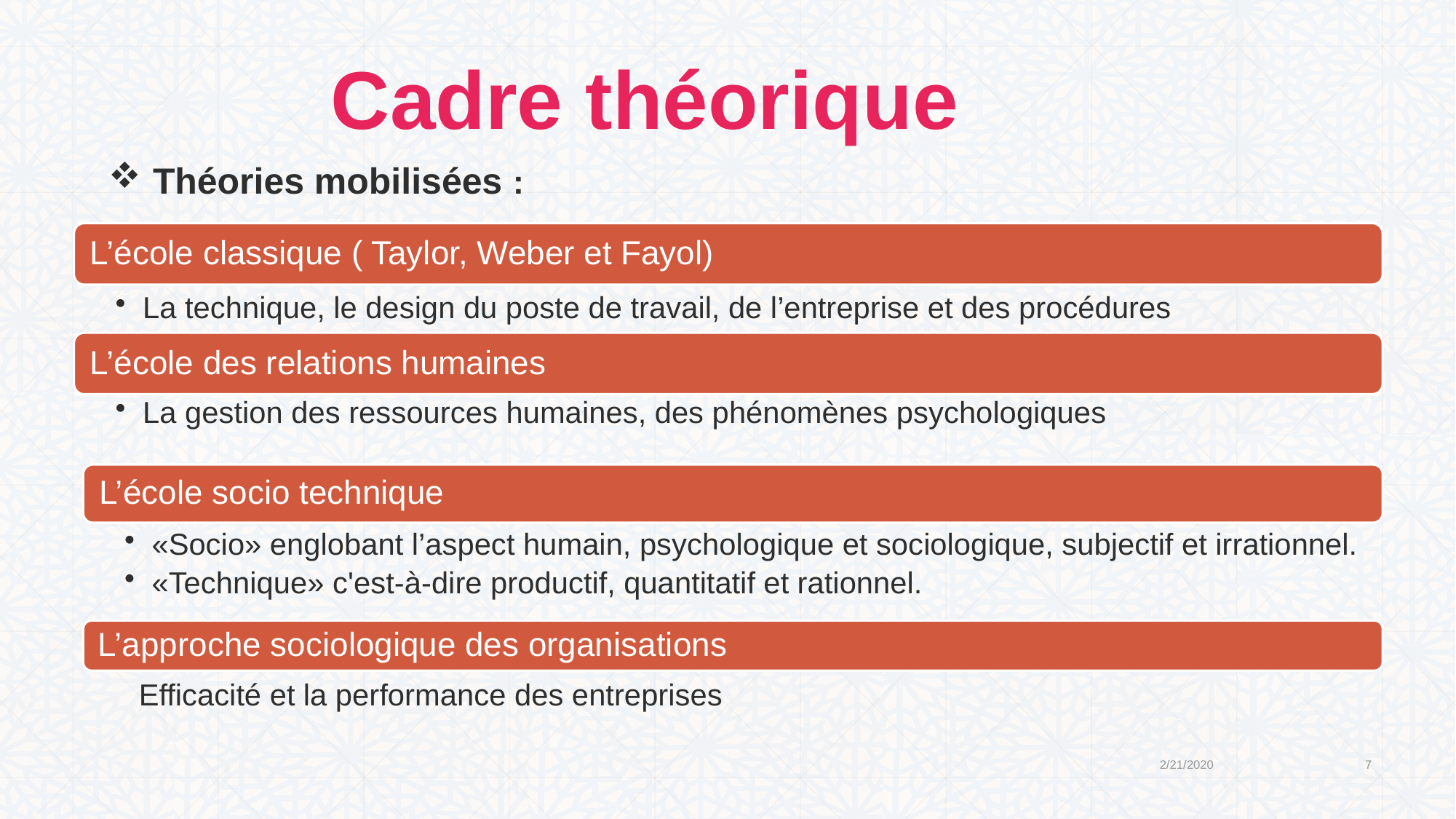

Cadre théorique
 Théories mobilisées :

L’école classique ( Taylor, Weber et Fayol)
La technique, le design du poste de travail, de l’entreprise et des procédures
L’école des relations humaines
La gestion des ressources humaines, des phénomènes psychologiques
L’école socio technique
«Socio» englobant l’aspect humain, psychologique et sociologique, subjectif et irrationnel.
«Technique» c'est-à-dire productif, quantitatif et rationnel.

L’approche sociologique des organisations
     Efficacité et la performance des entreprises
2/21/2020
7